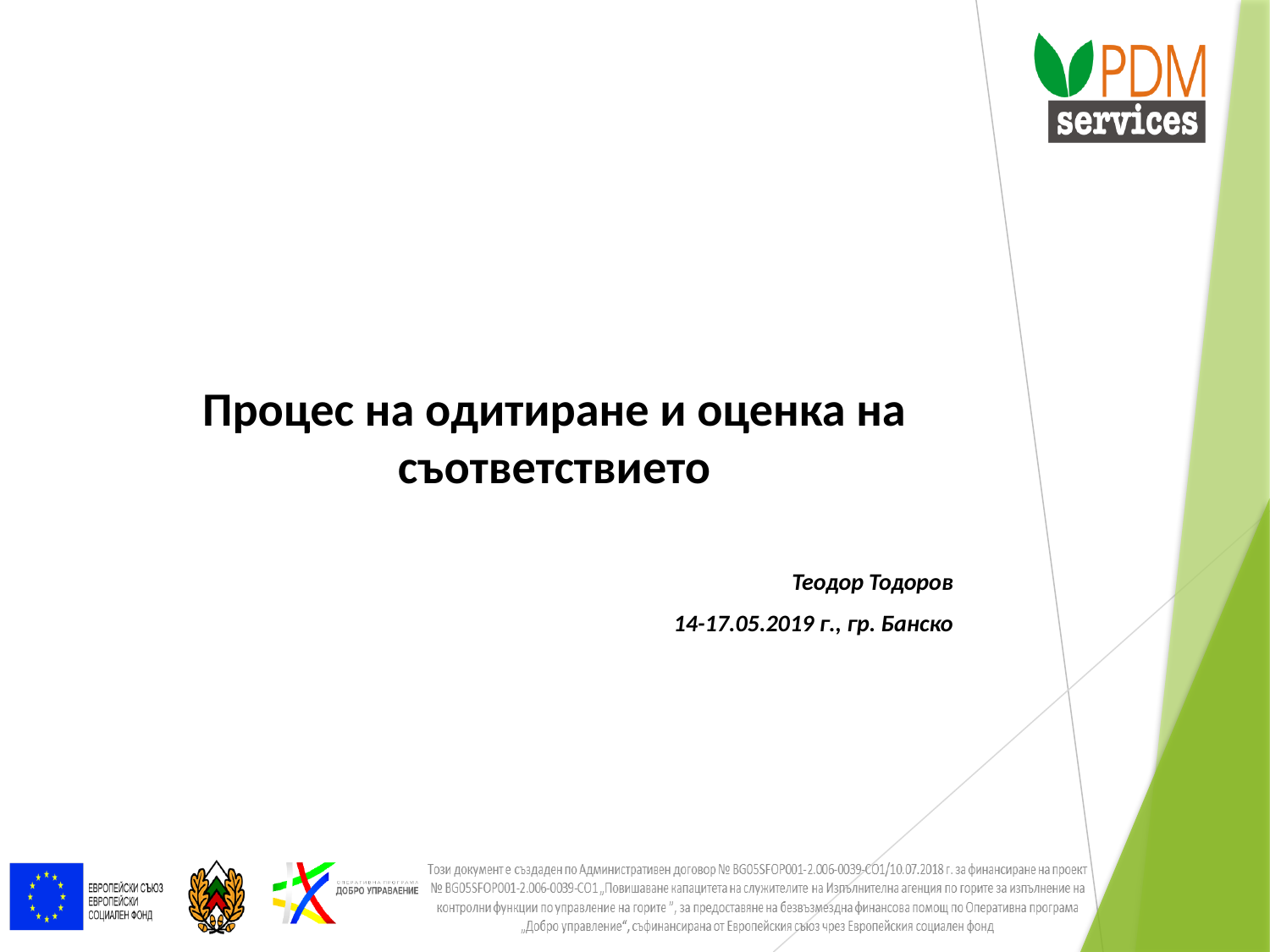

# Процес на одитиране и оценка на съответствието
Теодор Тодоров
14-17.05.2019 г., гр. Банско